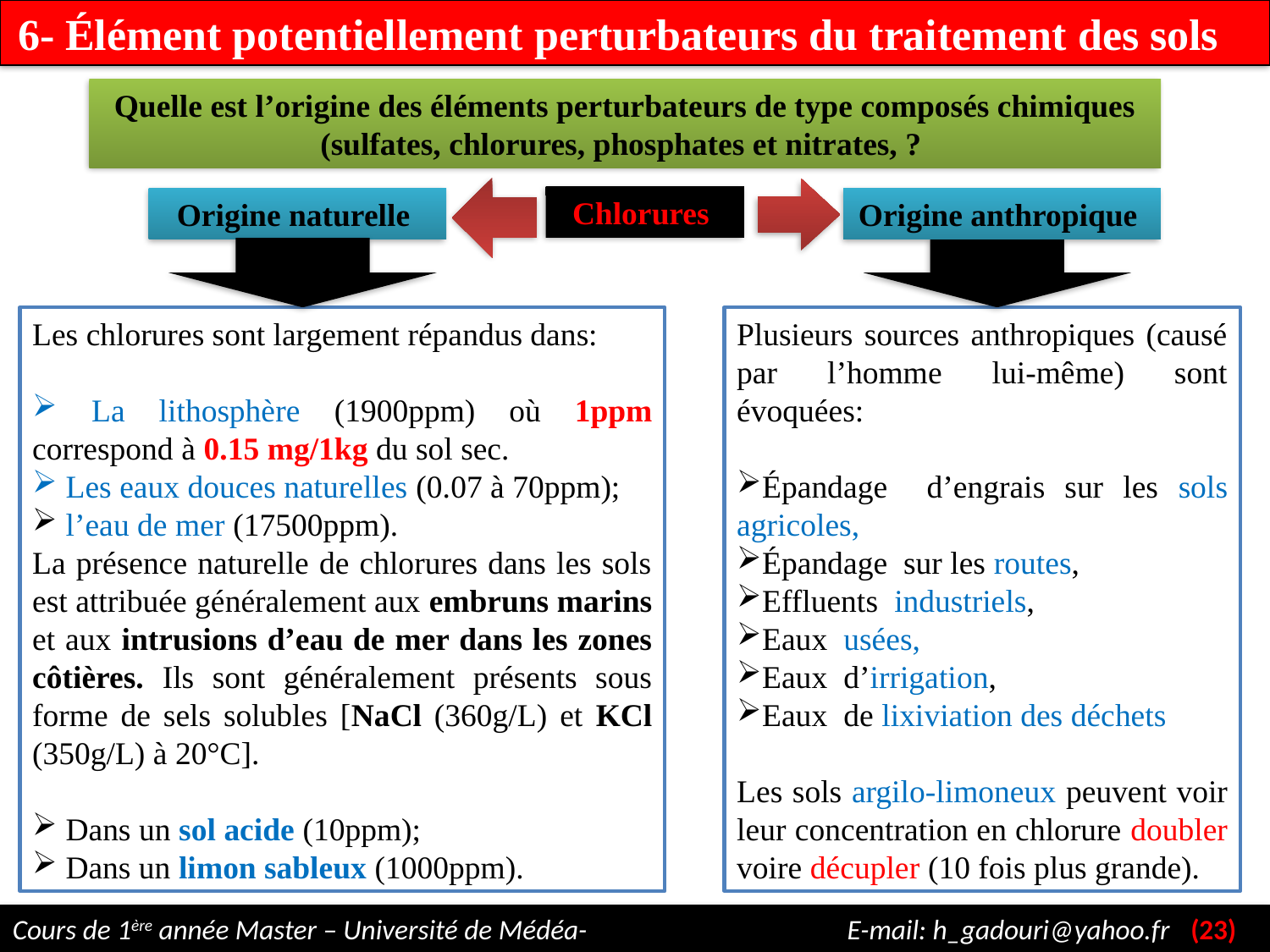

6- Élément potentiellement perturbateurs du traitement des sols
Quelle est l’origine des éléments perturbateurs de type composés chimiques (sulfates, chlorures, phosphates et nitrates, ?

Origine naturelle

Origine anthropique
Chlorures

Les chlorures sont largement répandus dans:

 La lithosphère (1900ppm) où 1ppm correspond à 0.15 mg/1kg du sol sec.
 Les eaux douces naturelles (0.07 à 70ppm);
 l’eau de mer (17500ppm).
La présence naturelle de chlorures dans les sols est attribuée généralement aux embruns marins et aux intrusions d’eau de mer dans les zones côtières. Ils sont généralement présents sous forme de sels solubles [NaCl (360g/L) et KCl (350g/L) à 20°C].

 Dans un sol acide (10ppm);
 Dans un limon sableux (1000ppm).

Plusieurs sources anthropiques (causé par l’homme lui-même) sont évoquées:

Épandage  d’engrais sur les sols agricoles,
Épandage  sur les routes,
Effluents  industriels,
Eaux  usées,
Eaux  d’irrigation,
Eaux  de lixiviation des déchets

Les sols argilo-limoneux peuvent voir leur concentration en chlorure doubler voire décupler (10 fois plus grande).
Cours de 1ère année Master – Université de Médéa-                                         E-mail: h_gadouri@yahoo.fr   (23)